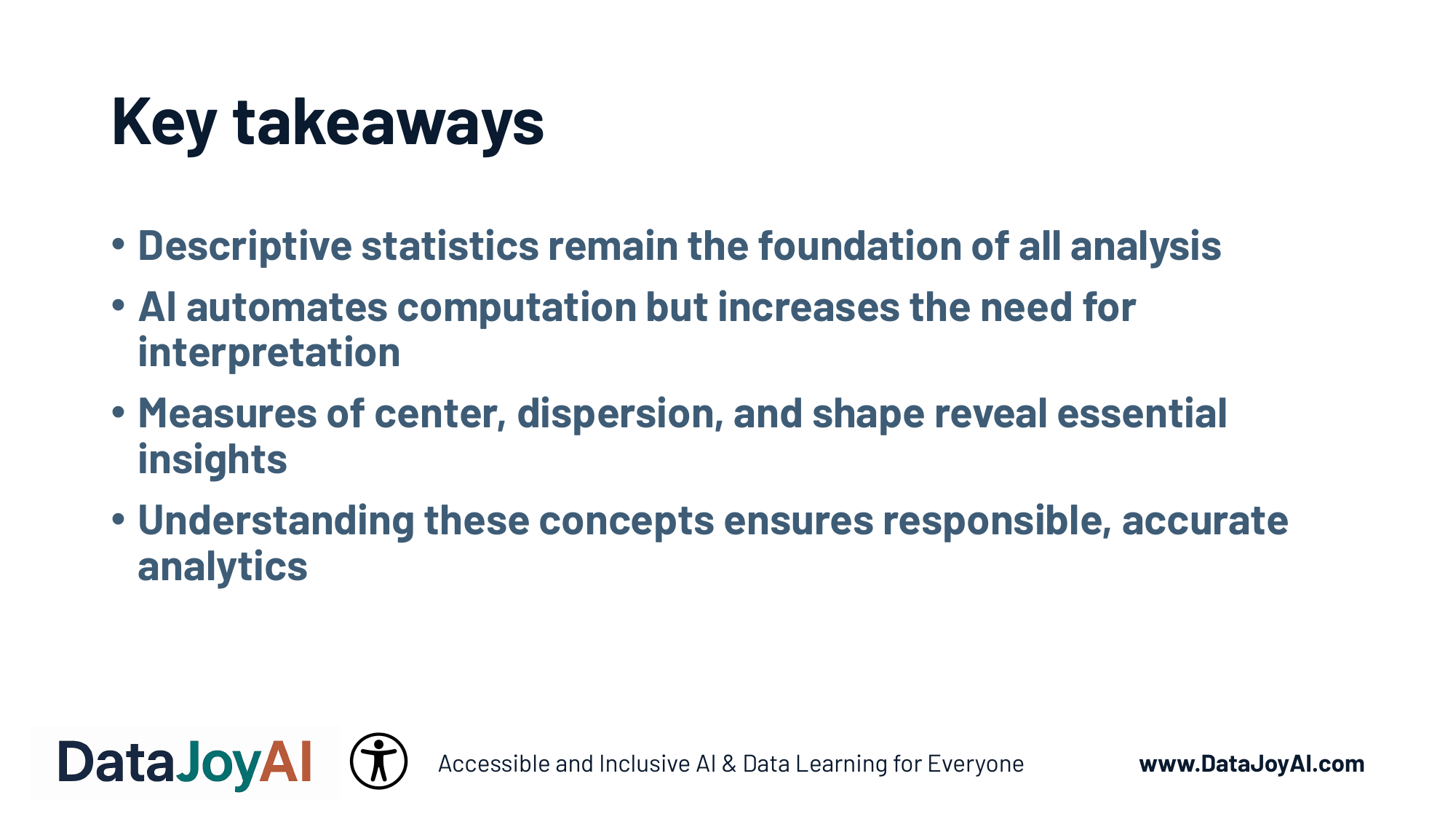

# Key takeaways
Descriptive statistics remain the foundation of all analysis
AI automates computation but increases the need for interpretation
Measures of center, dispersion, and shape reveal essential insights
Understanding these concepts ensures responsible, accurate analytics